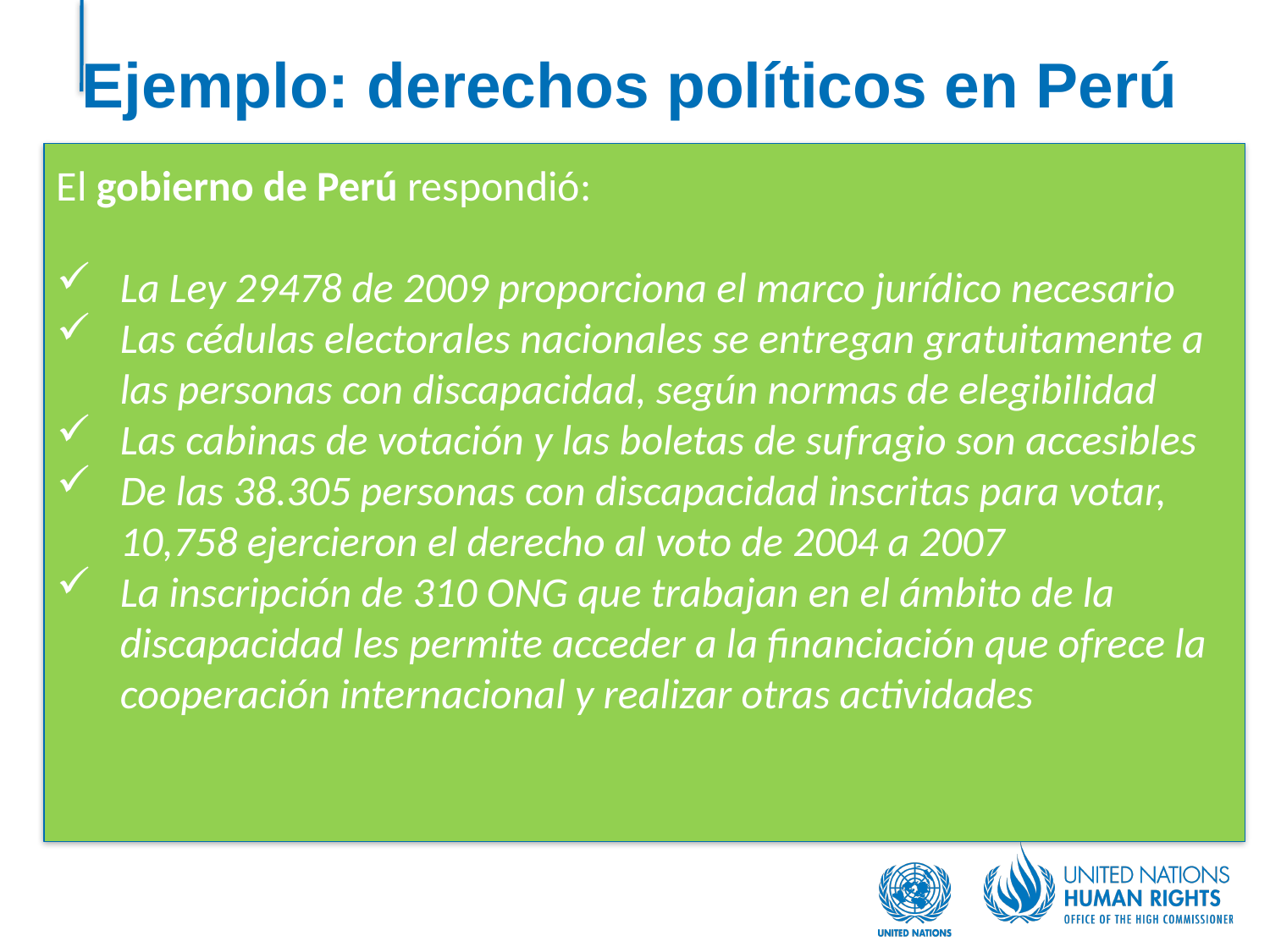

# Ejemplo: derechos políticos en Perú
El gobierno de Perú respondió:

La Ley 29478 de 2009 proporciona el marco jurídico necesario
Las cédulas electorales nacionales se entregan gratuitamente a las personas con discapacidad, según normas de elegibilidad
Las cabinas de votación y las boletas de sufragio son accesibles
De las 38.305 personas con discapacidad inscritas para votar, 10,758 ejercieron el derecho al voto de 2004 a 2007
La inscripción de 310 ONG que trabajan en el ámbito de la discapacidad les permite acceder a la financiación que ofrece la cooperación internacional y realizar otras actividades